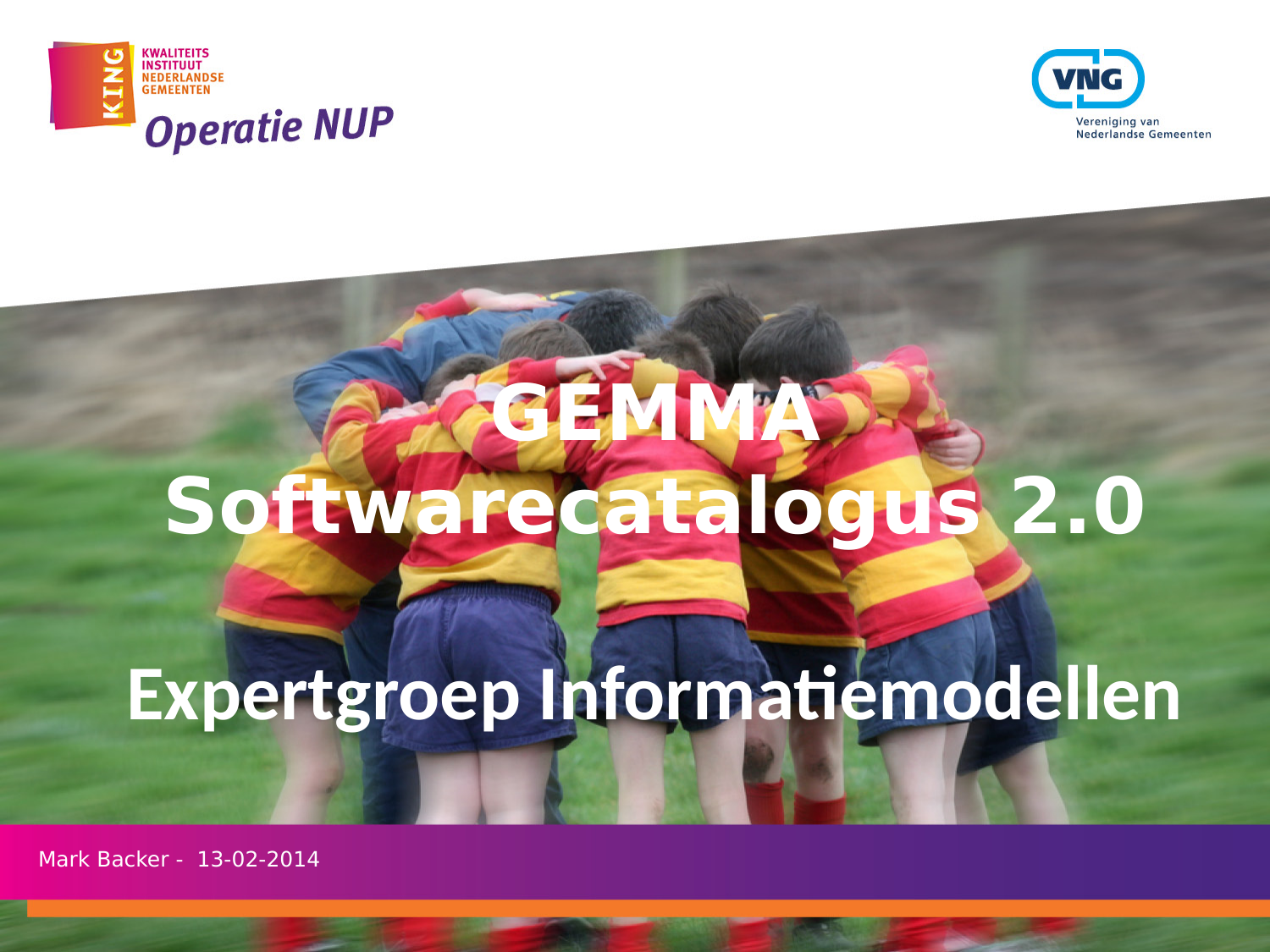

# GEMMA Softwarecatalogus 2.0 Expertgroep Informatiemodellen
Mark Backer -  13-02-2014